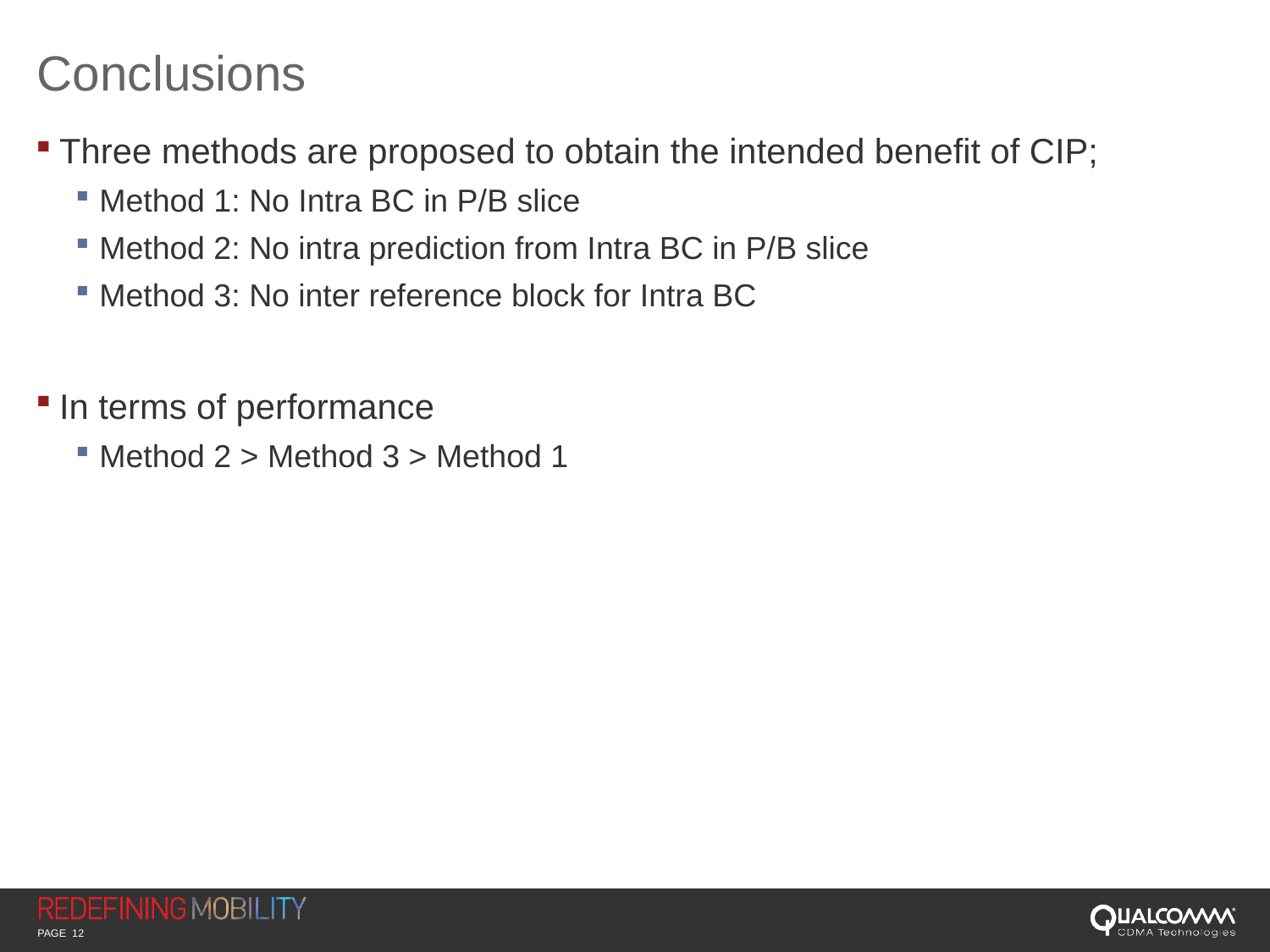

# Conclusions
Three methods are proposed to obtain the intended benefit of CIP;
Method 1: No Intra BC in P/B slice
Method 2: No intra prediction from Intra BC in P/B slice
Method 3: No inter reference block for Intra BC

In terms of performance
Method 2 > Method 3 > Method 1